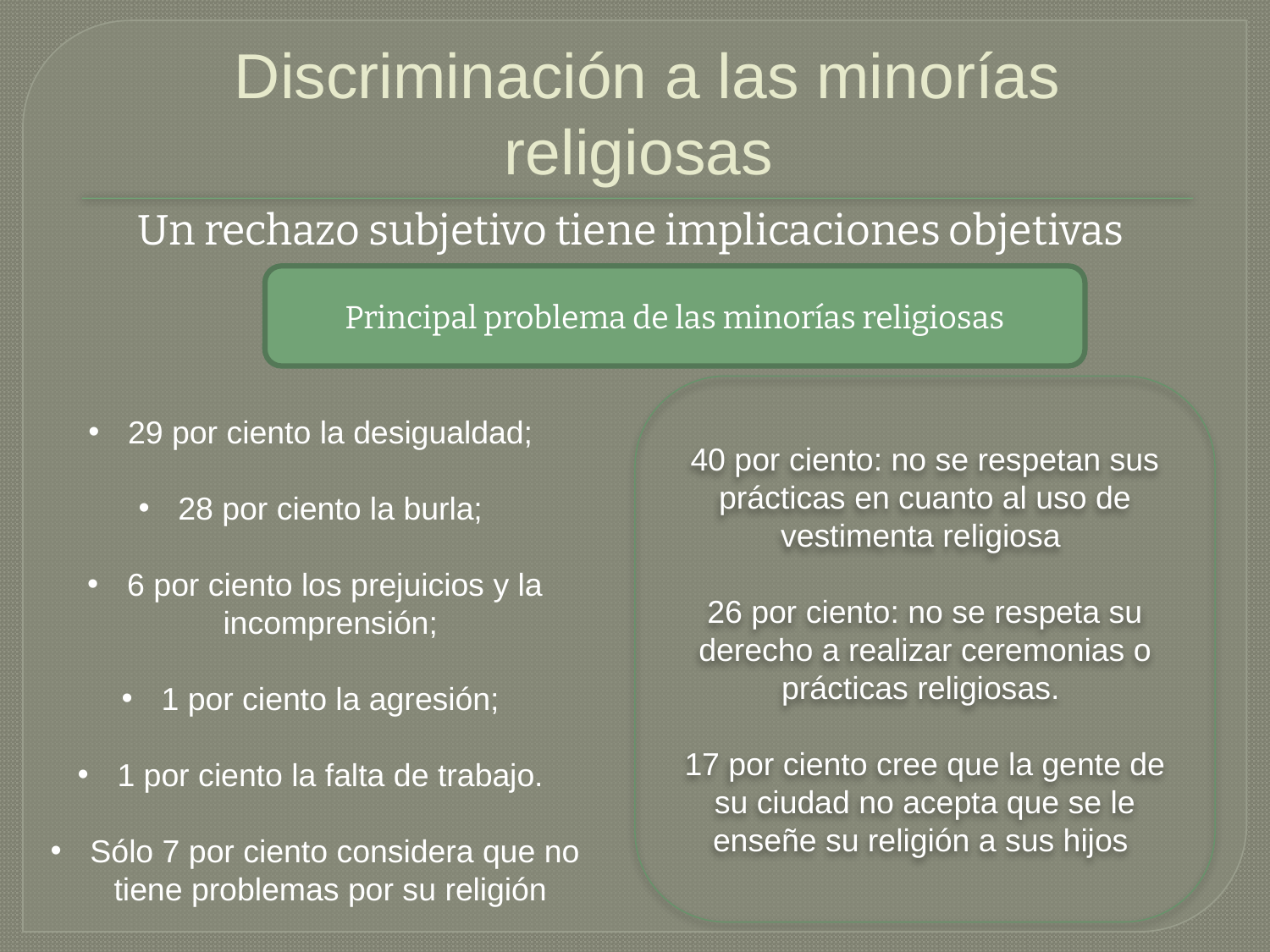

# Discriminación a las minorías religiosas
Un rechazo subjetivo tiene implicaciones objetivas
Principal problema de las minorías religiosas
40 por ciento: no se respetan sus prácticas en cuanto al uso de vestimenta religiosa

26 por ciento: no se respeta su derecho a realizar ceremonias o prácticas religiosas.

17 por ciento cree que la gente de su ciudad no acepta que se le enseñe su religión a sus hijos
29 por ciento la desigualdad;

28 por ciento la burla;

6 por ciento los prejuicios y la incomprensión;

1 por ciento la agresión;

1 por ciento la falta de trabajo.

Sólo 7 por ciento considera que no tiene problemas por su religión